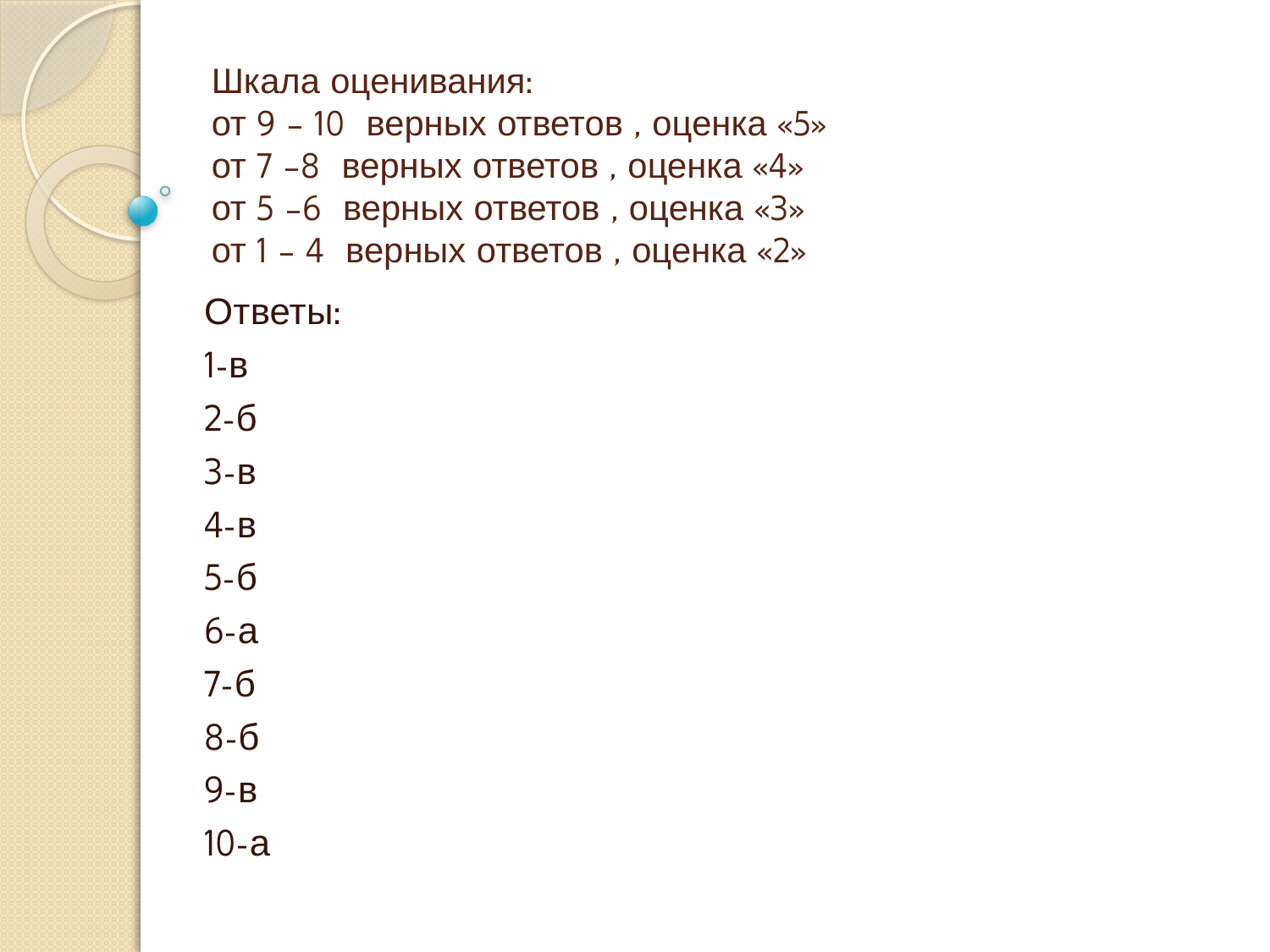

# Шкала оценивания: от 9 – 10  верных ответов , оценка «5» от 7 –8  верных ответов , оценка «4» от 5 –6  верных ответов , оценка «3» от 1 – 4  верных ответов , оценка «2»
Ответы:
1-в
2-б
3-в
4-в
5-б
6-а
7-б
8-б
9-в
10-а